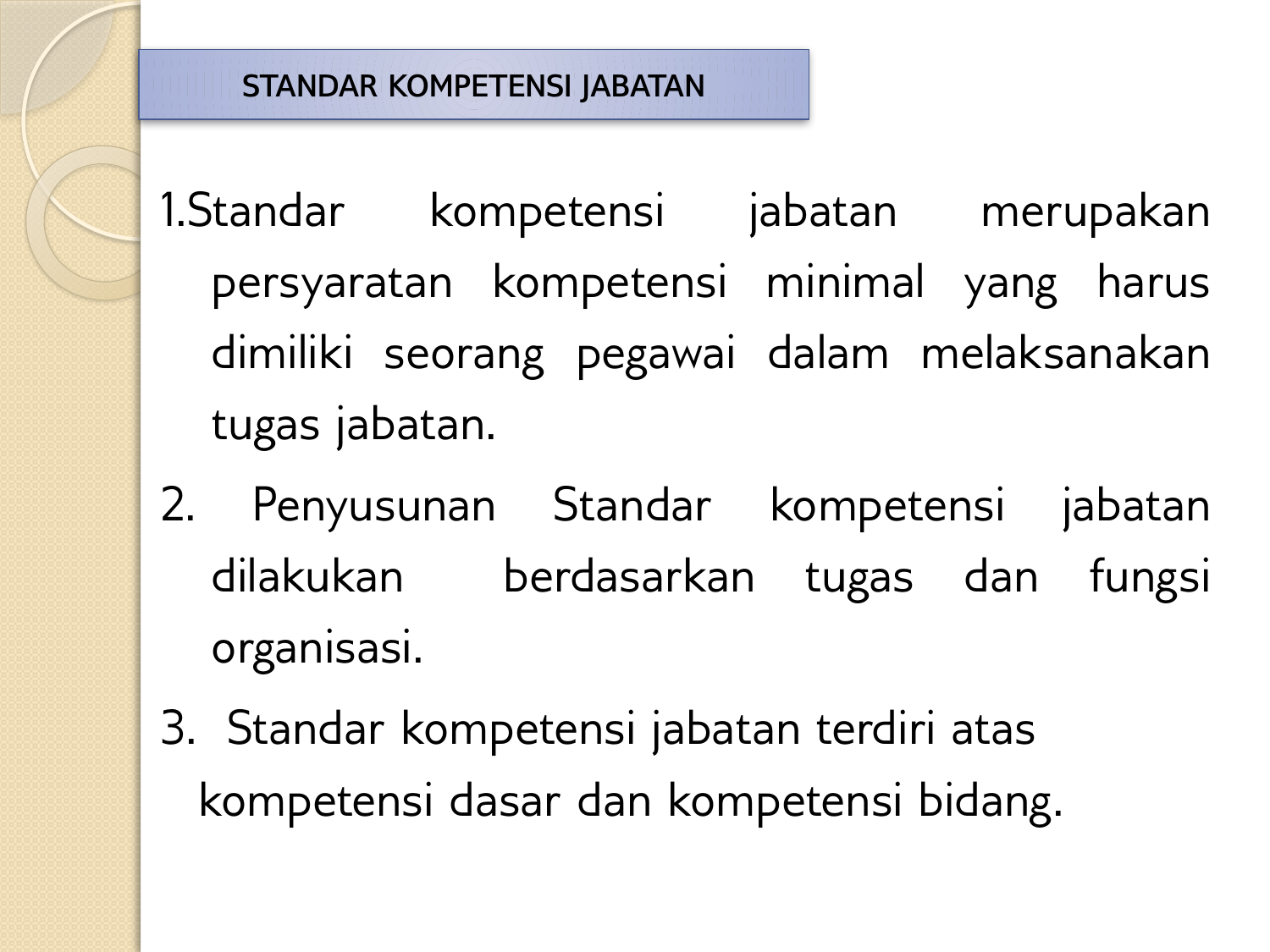

STANDAR KOMPETENSI JABATAN
1.Standar kompetensi jabatan merupakan persyaratan kompetensi minimal yang harus dimiliki seorang pegawai dalam melaksanakan tugas jabatan.
2. Penyusunan Standar kompetensi jabatan dilakukan  berdasarkan tugas dan fungsi organisasi.
3.  Standar kompetensi jabatan terdiri atas   kompetensi dasar dan kompetensi bidang.